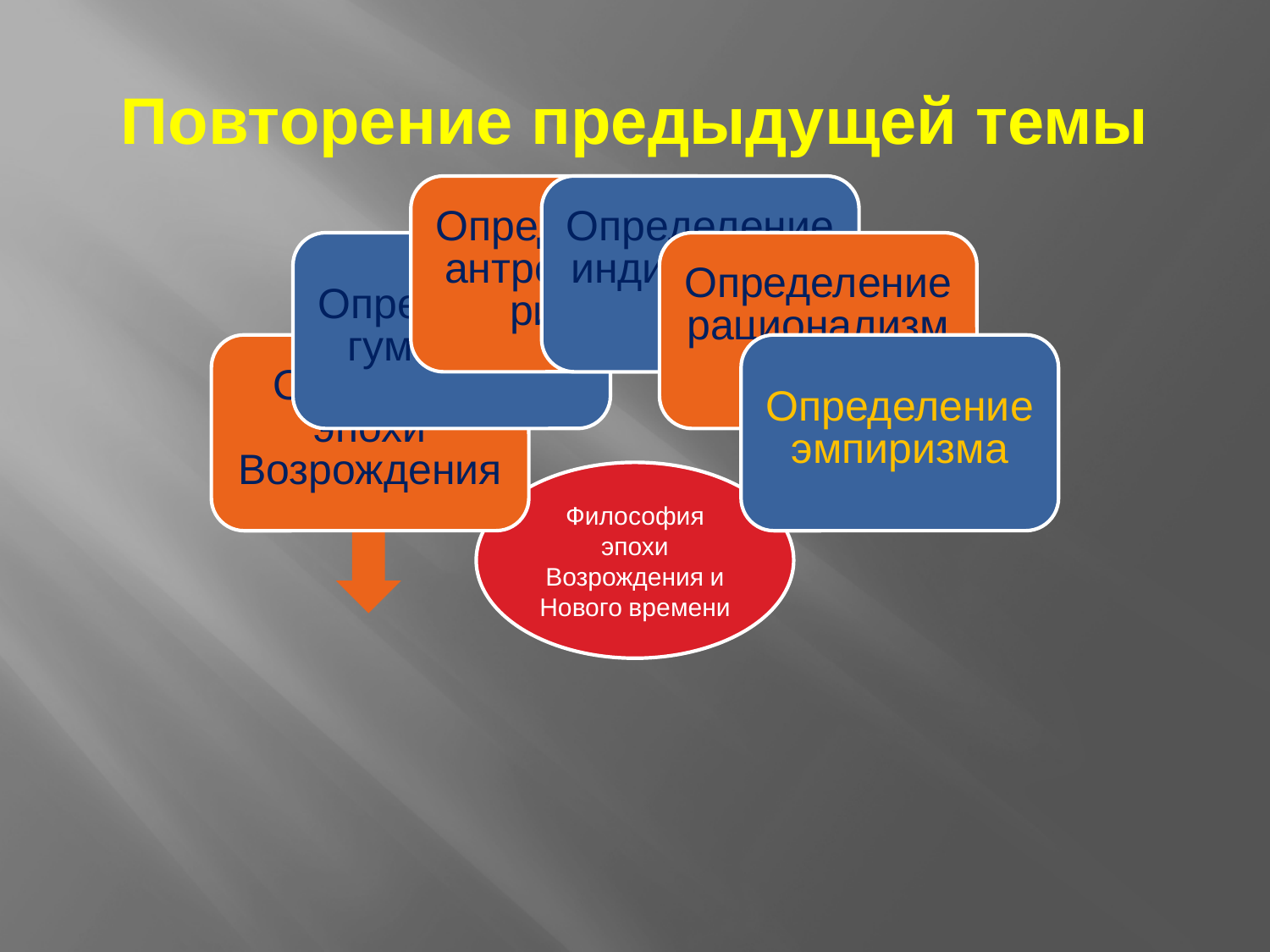

# Повторение предыдущей темы
Философия эпохи Возрождения и Нового времени